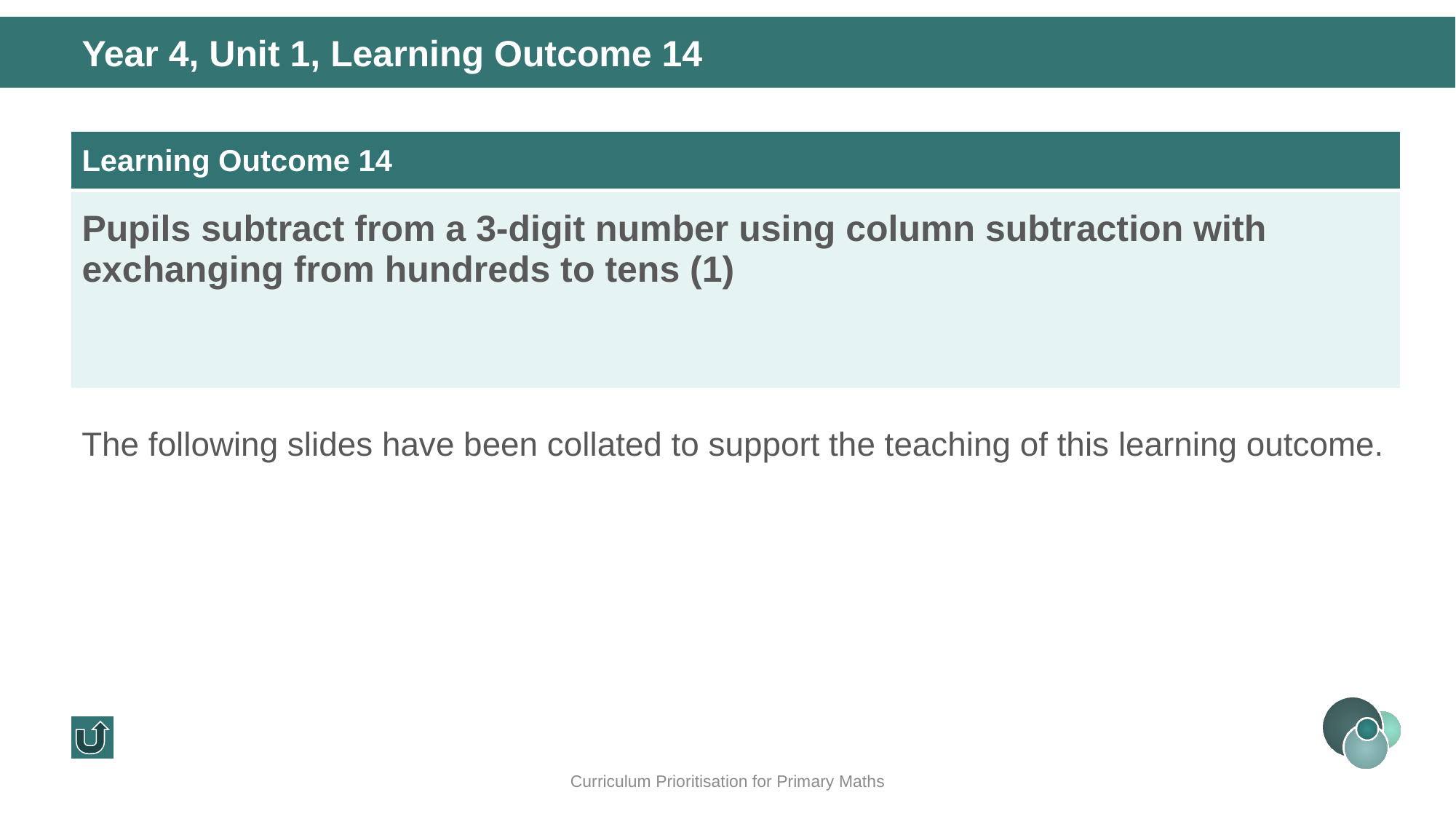

Year 4, Unit 1, Learning Outcome 14
| Learning Outcome 14 |
| --- |
| Pupils subtract from a 3-digit number using column subtraction with exchanging from hundreds to tens (1) |
The following slides have been collated to support the teaching of this learning outcome.

Curriculum Prioritisation for Primary Maths